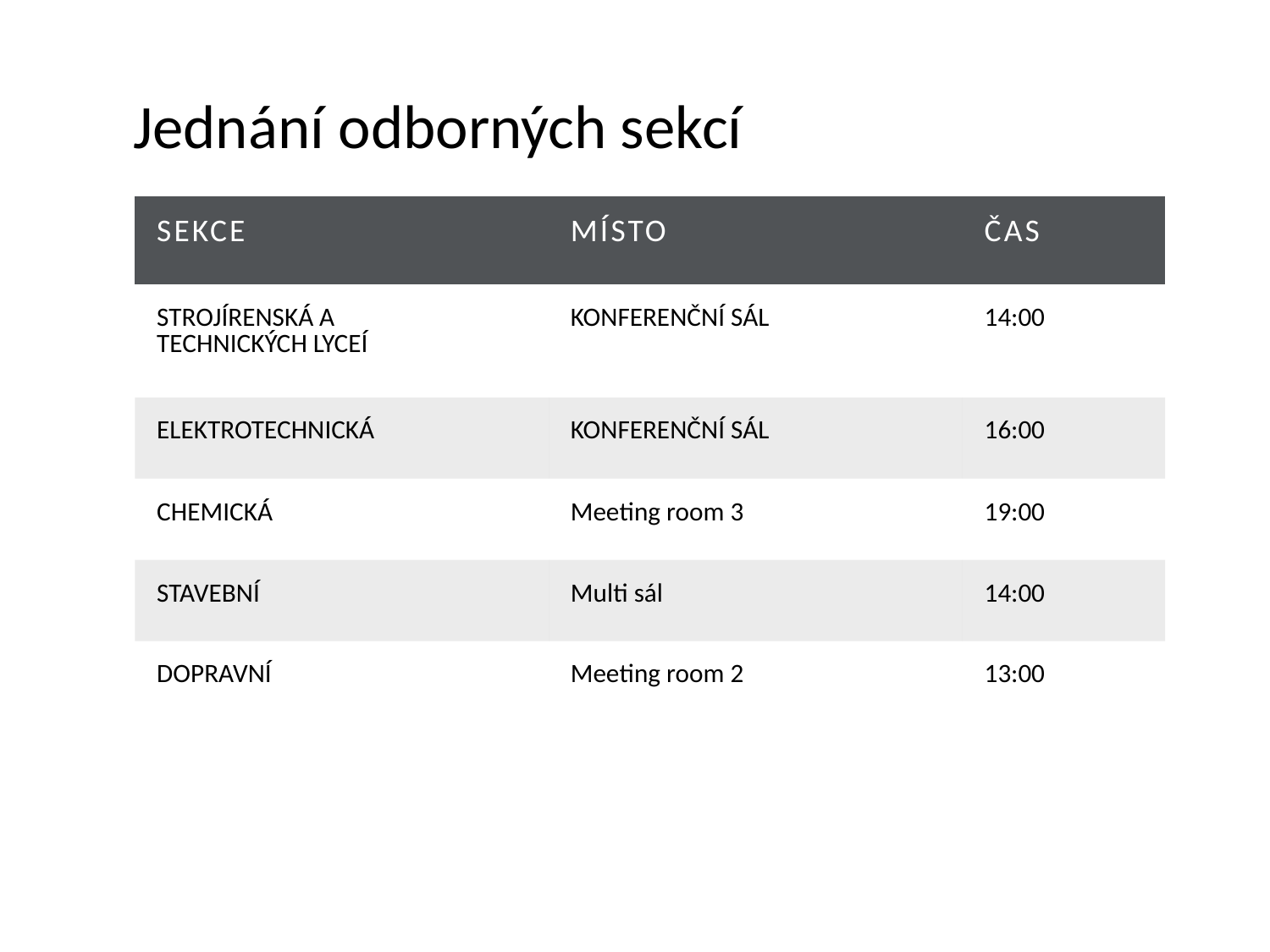

# Jednání odborných sekcí
| SEKCE | MÍSTO | ČAS |
| --- | --- | --- |
| STROJÍRENSKÁ A TECHNICKÝCH LYCEÍ | KONFERENČNÍ SÁL | 14:00 |
| ELEKTROTECHNICKÁ | KONFERENČNÍ SÁL | 16:00 |
| CHEMICKÁ | Meeting room 3 | 19:00 |
| STAVEBNÍ | Multi sál | 14:00 |
| DOPRAVNÍ | Meeting room 2 | 13:00 |